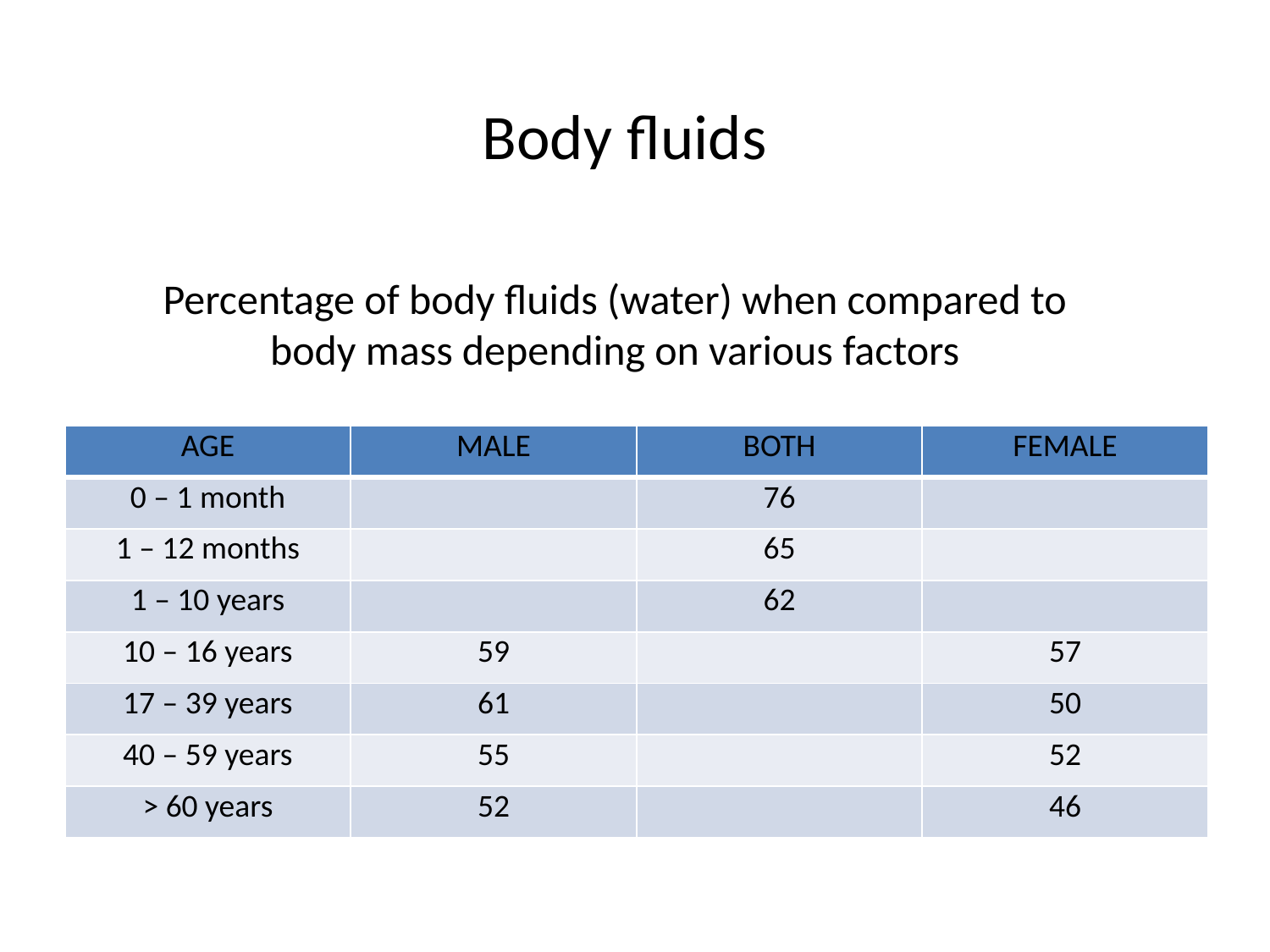

# Body fluids
Percentage of body fluids (water) when compared to body mass depending on various factors
| AGE | MALE | BOTH | FEMALE |
| --- | --- | --- | --- |
| 0 – 1 month |  | 76 |  |
| 1 – 12 months |  | 65 |  |
| 1 – 10 years |  | 62 |  |
| 10 – 16 years | 59 |  | 57 |
| 17 – 39 years | 61 |  | 50 |
| 40 – 59 years | 55 |  | 52 |
| > 60 years | 52 |  | 46 |